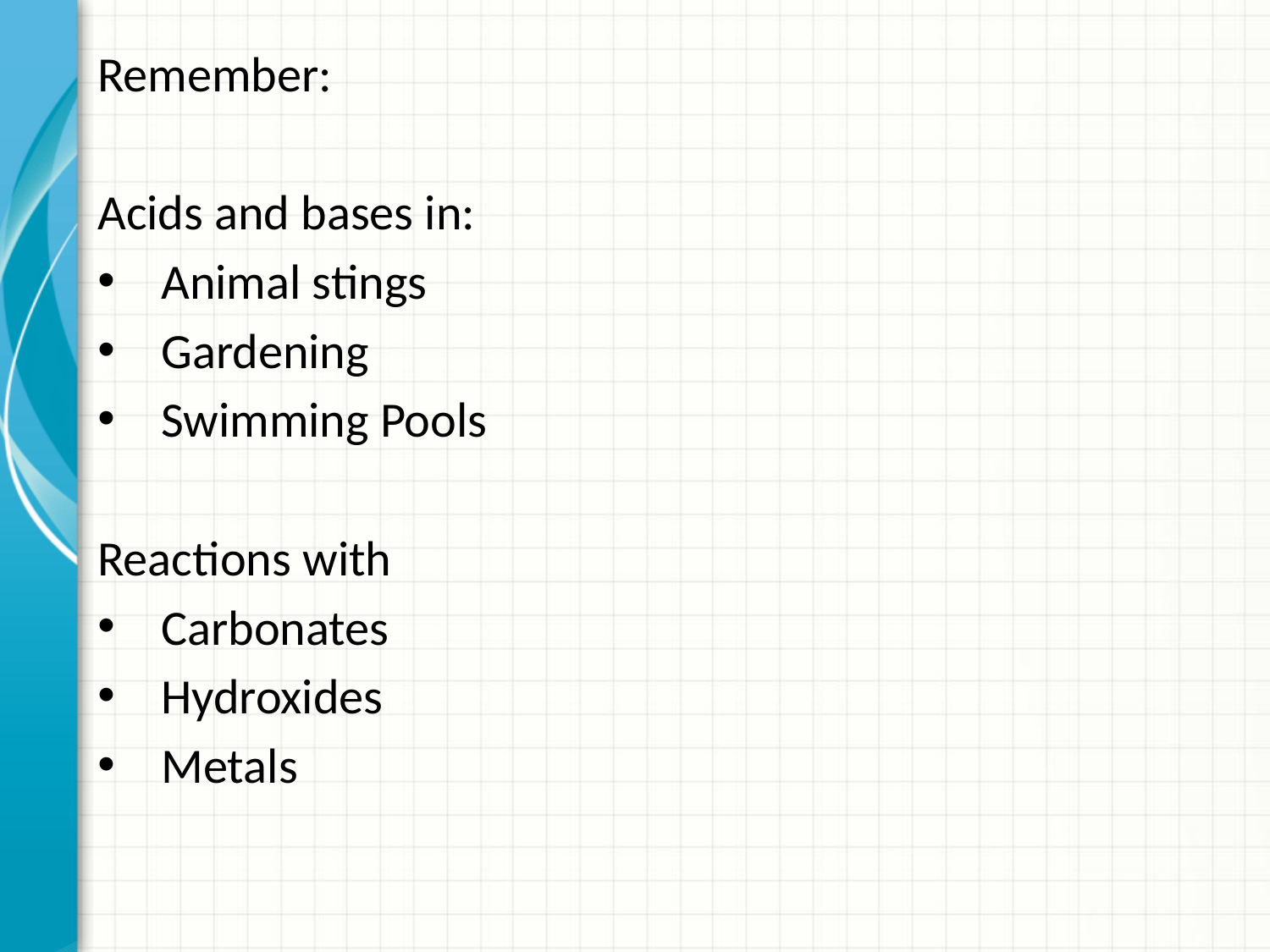

Remember:

Acids and bases in:
Animal stings
Gardening
Swimming Pools

Reactions with
Carbonates
Hydroxides
Metals